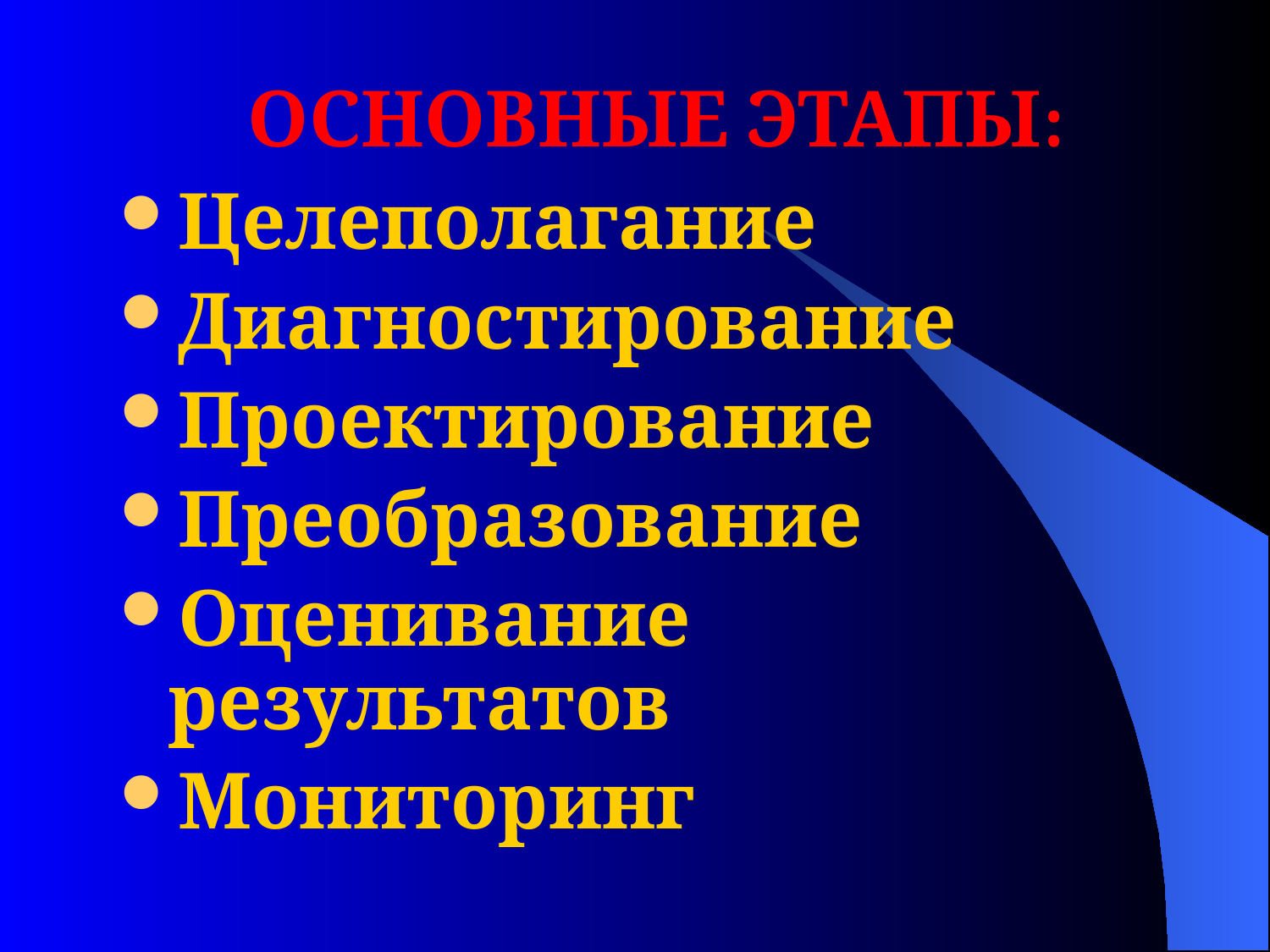

# ОСНОВНЫЕ ЭТАПЫ:
Целеполагание
Диагностирование
Проектирование
Преобразование
Оценивание результатов
Мониторинг